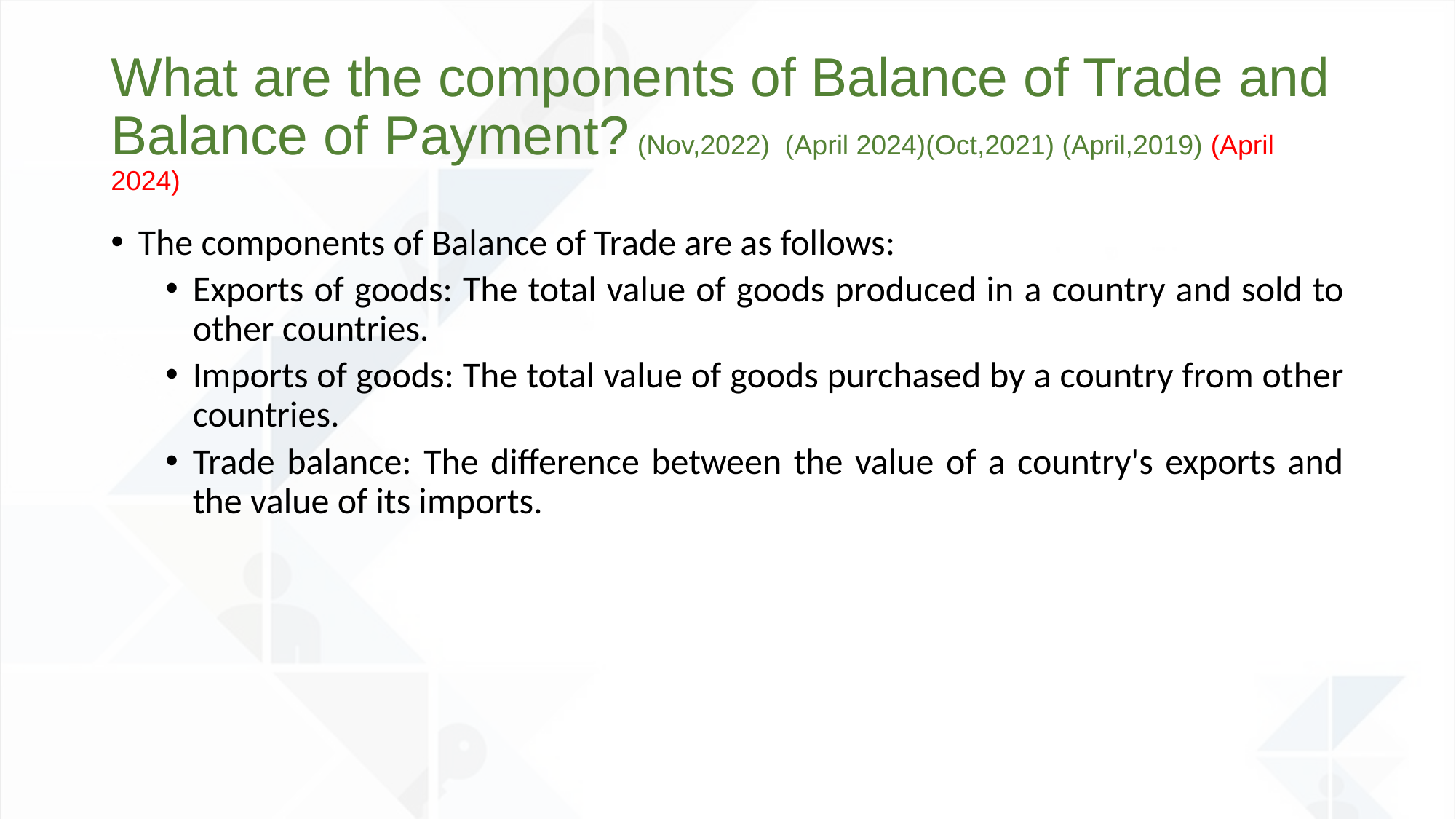

# What are the components of Balance of Trade and Balance of Payment? (Nov,2022)  (April 2024)(Oct,2021) (April,2019) (April 2024)
The components of Balance of Trade are as follows:
Exports of goods: The total value of goods produced in a country and sold to other countries.
Imports of goods: The total value of goods purchased by a country from other countries.
Trade balance: The difference between the value of a country's exports and the value of its imports.